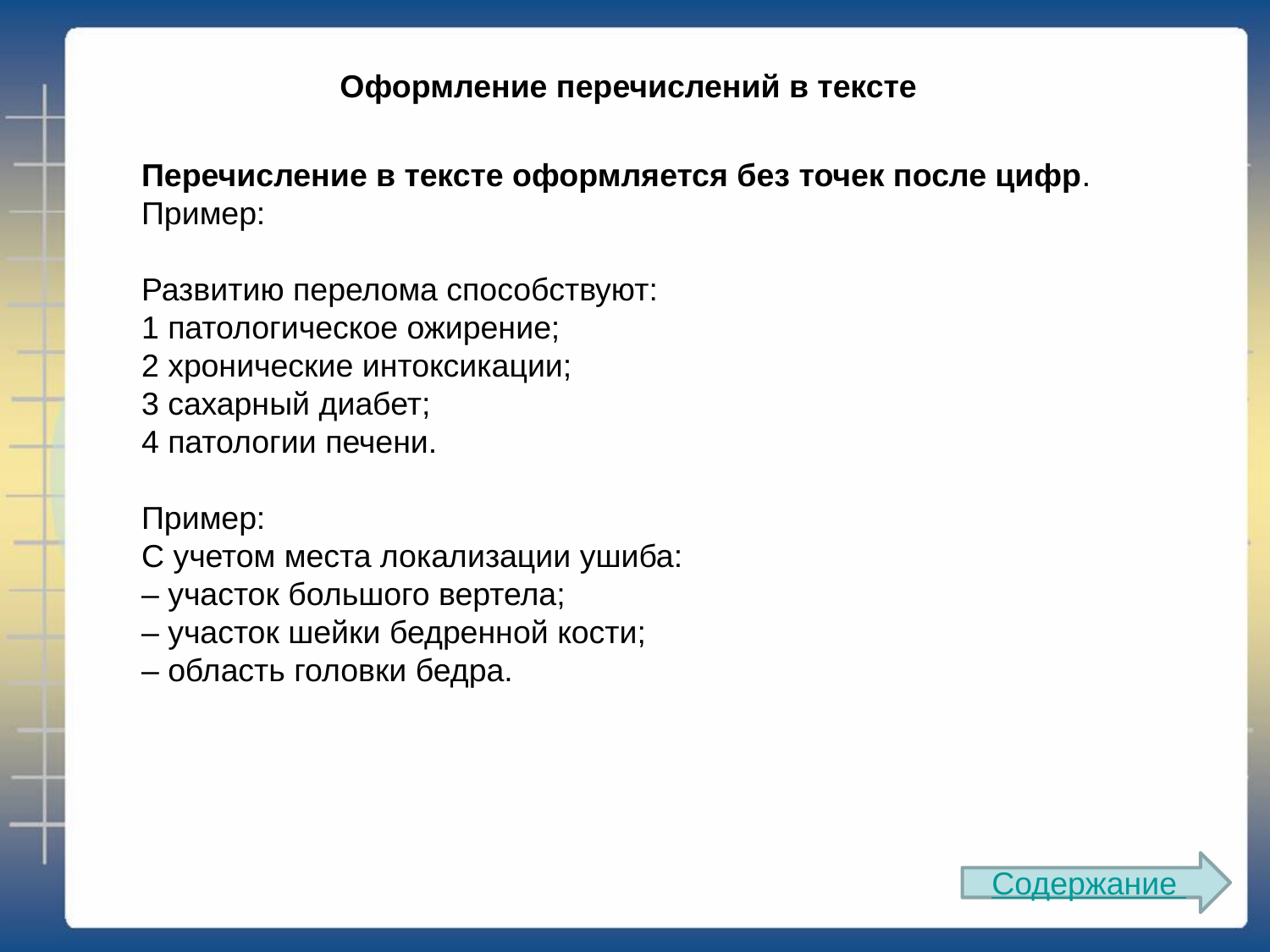

Оформление перечислений в тексте
Перечисление в тексте оформляется без точек после цифр.
Пример:

Развитию перелома способствуют:
1 патологическое ожирение;
2 хронические интоксикации;
3 сахарный диабет;
4 патологии печени.

Пример:
С учетом места локализации ушиба:
– участок большого вертела;
– участок шейки бедренной кости;
– область головки бедра.

Содержание